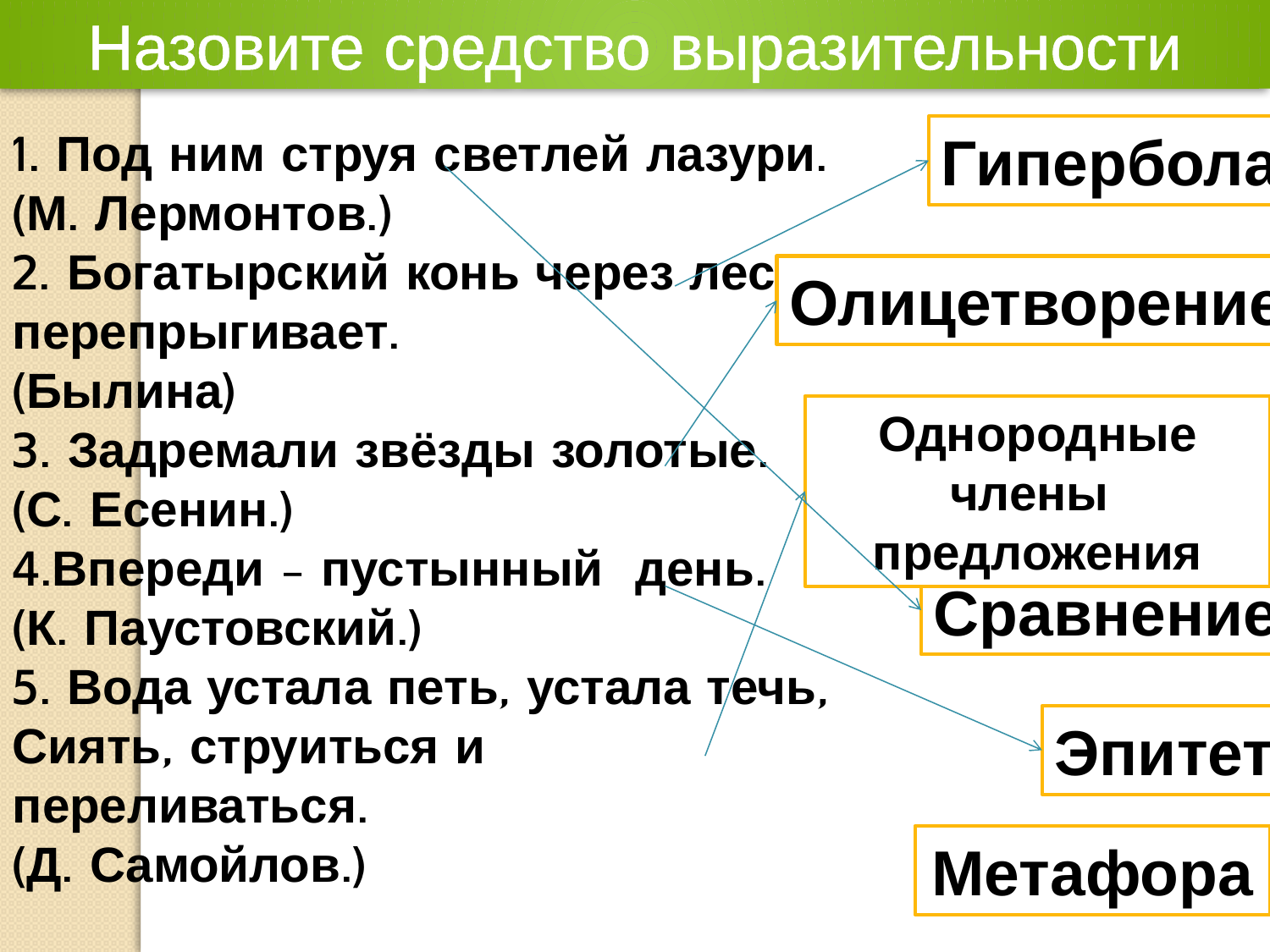

Назовите средство выразительности
1. Под ним струя светлей лазури.
(М. Лермонтов.)
2. Богатырский конь через лес перепрыгивает.
(Былина)
3. Задремали звёзды золотые.
(С. Есенин.)
4.Впереди – пустынный  день.
(К. Паустовский.)
5. Вода устала петь, устала течь,
Сиять, струиться и переливаться.
(Д. Самойлов.)
Гипербола
Олицетворение
Однородные члены
предложения
Сравнение
Эпитет
Метафора